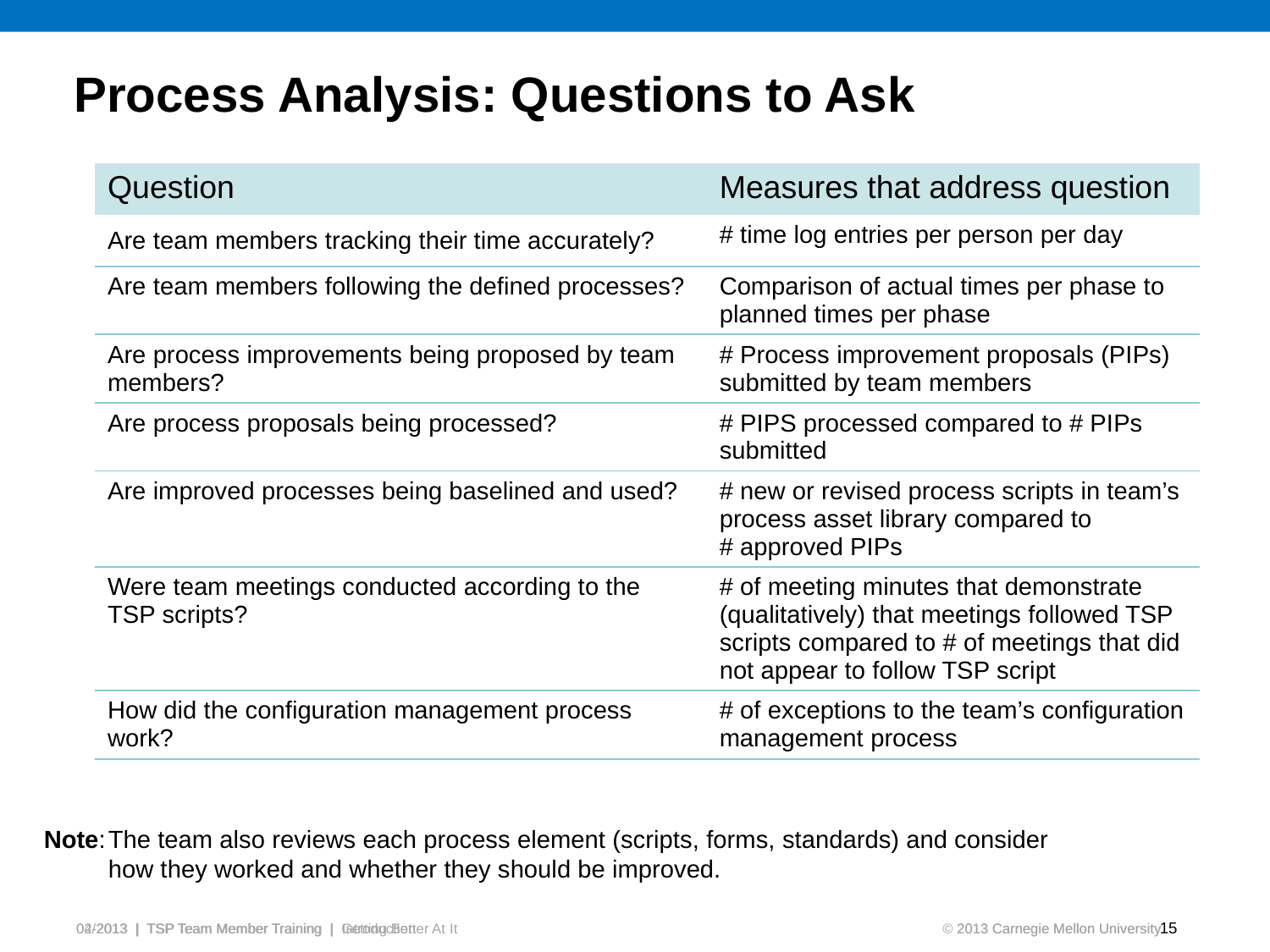

# Process Analysis: Questions to Ask
| Question | Measures that address question |
| --- | --- |
| Are team members tracking their time accurately? | # time log entries per person per day |
| Are team members following the defined processes? | Comparison of actual times per phase to planned times per phase |
| Are process improvements being proposed by team members? | # Process improvement proposals (PIPs) submitted by team members |
| Are process proposals being processed? | # PIPS processed compared to # PIPs submitted |
| Are improved processes being baselined and used? | # new or revised process scripts in team’s process asset library compared to # approved PIPs |
| Were team meetings conducted according to the TSP scripts? | # of meeting minutes that demonstrate (qualitatively) that meetings followed TSP scripts compared to # of meetings that did not appear to follow TSP script |
| How did the configuration management process work? | # of exceptions to the team’s configuration management process |
Note:	The team also reviews each process element (scripts, forms, standards) and consider
how they worked and whether they should be improved.